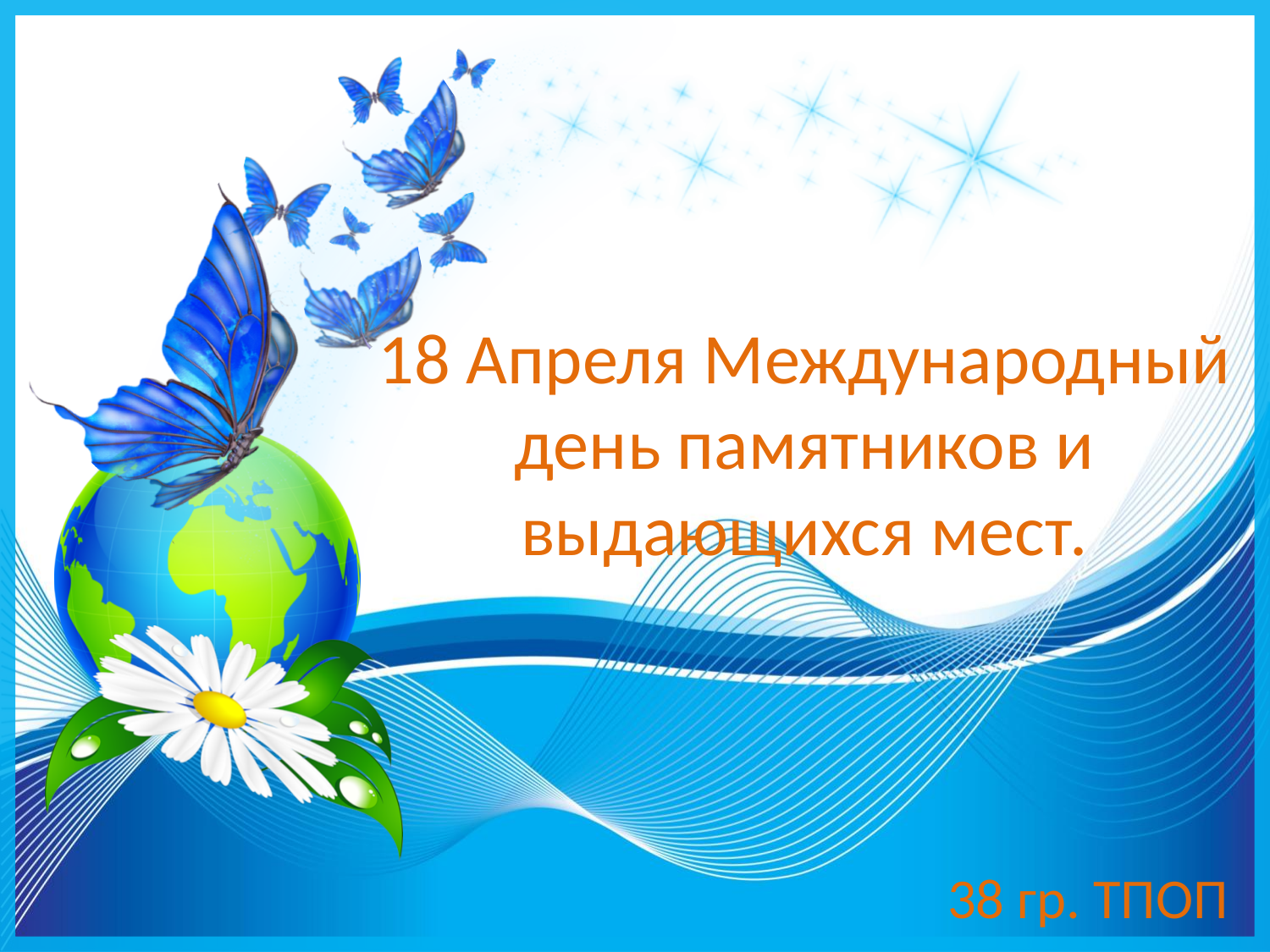

# 18 Апреля Международный день памятников и выдающихся мест.
38 гр. ТПОП